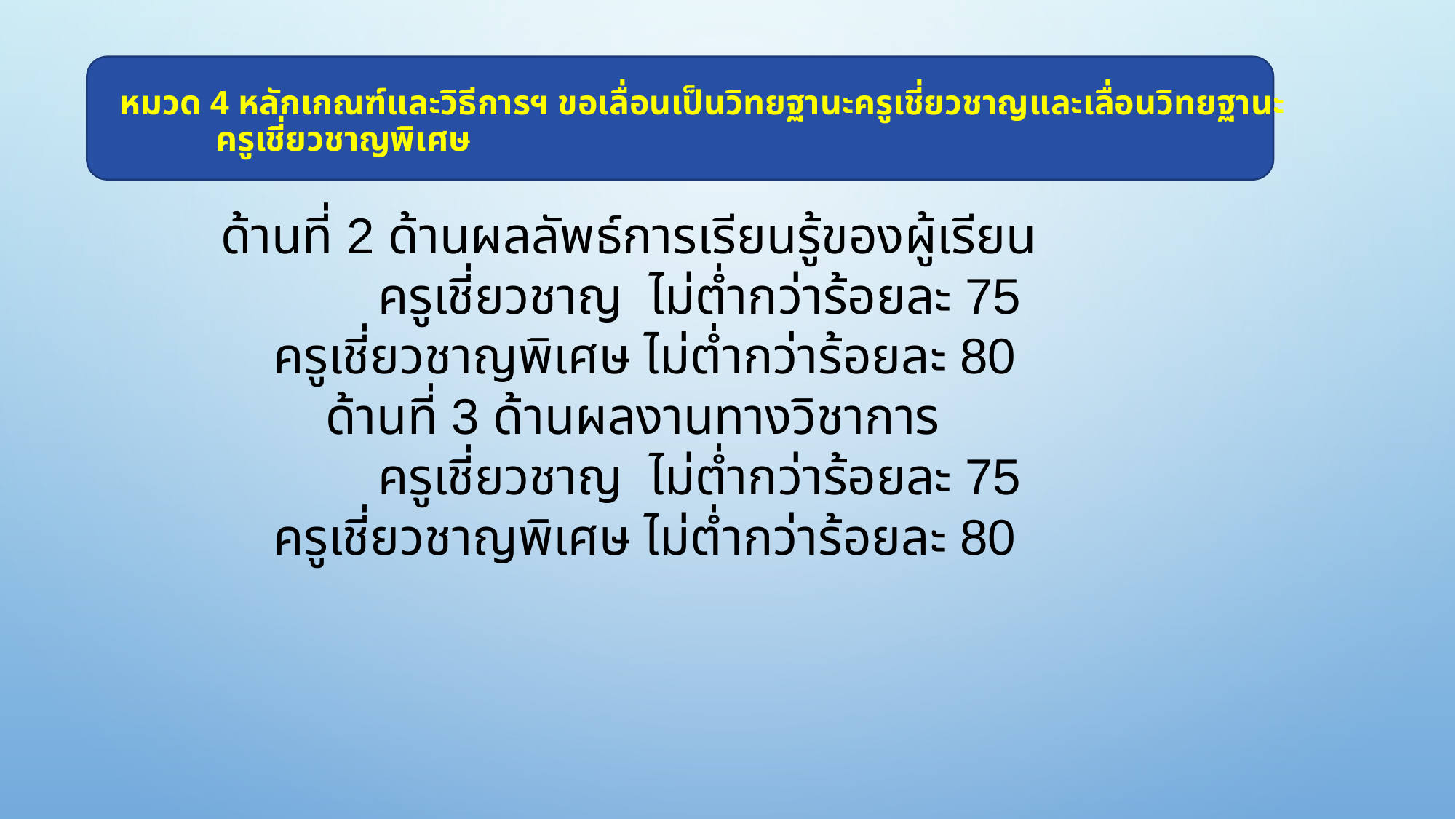

# หมวด 4 หลักเกณฑ์และวิธีการฯ ขอเลื่อนเป็นวิทยฐานะครูเชี่ยวชาญและเลื่อนวิทยฐานะ ครูเชี่ยวชาญพิเศษ
		ด้านที่ 2 ด้านผลลัพธ์การเรียนรู้ของผู้เรียน
		            ครูเชี่ยวชาญ  ไม่ต่ำกว่าร้อยละ 75
			    ครูเชี่ยวชาญพิเศษ ไม่ต่ำกว่าร้อยละ 80
	        ด้านที่ 3 ด้านผลงานทางวิชาการ
		            ครูเชี่ยวชาญ  ไม่ต่ำกว่าร้อยละ 75
			    ครูเชี่ยวชาญพิเศษ ไม่ต่ำกว่าร้อยละ 80